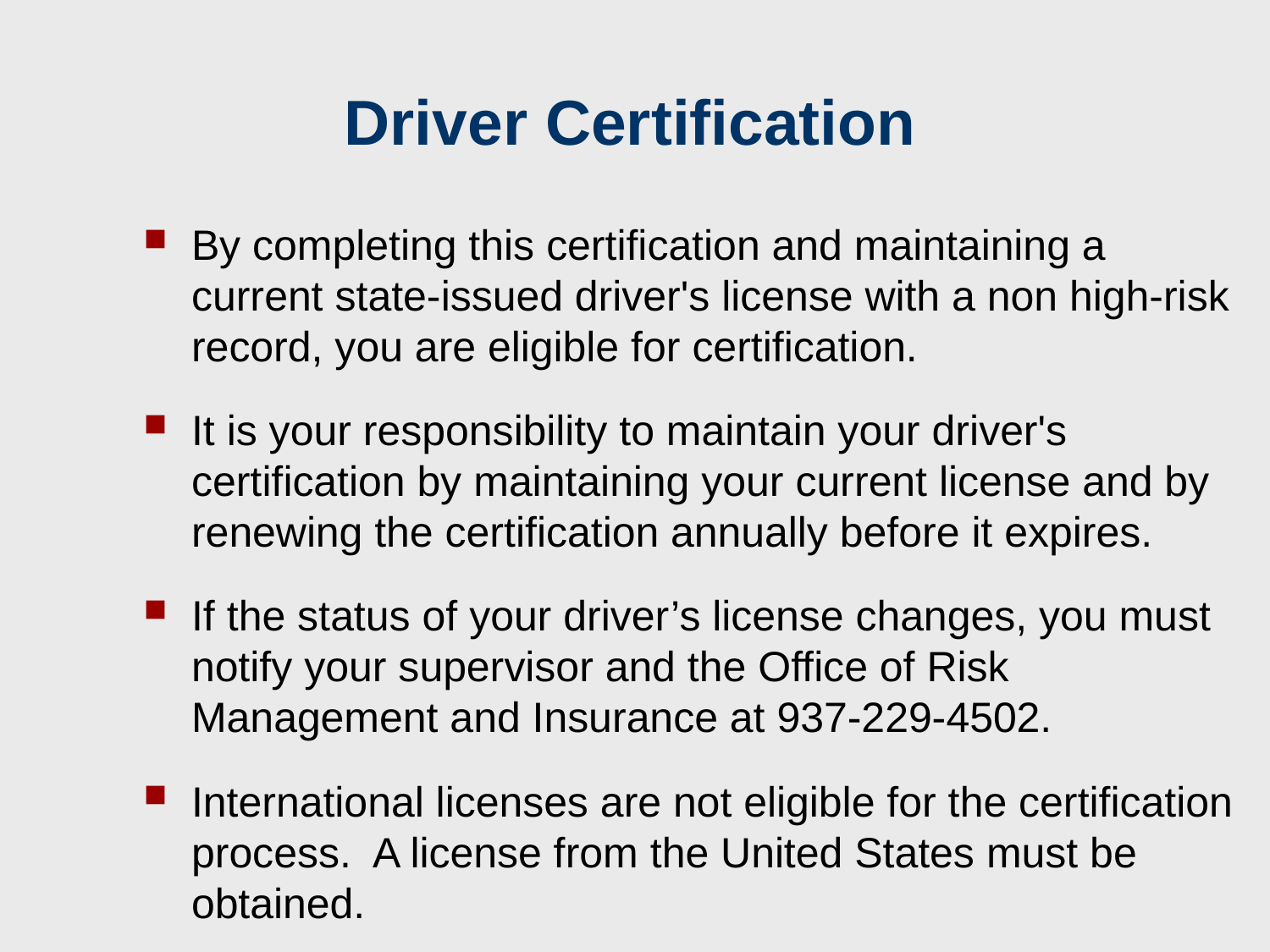

# Driver Certification
By completing this certification and maintaining a current state-issued driver's license with a non high-risk record, you are eligible for certification.

It is your responsibility to maintain your driver's certification by maintaining your current license and by renewing the certification annually before it expires.

If the status of your driver’s license changes, you must notify your supervisor and the Office of Risk Management and Insurance at 937-229-4502.

International licenses are not eligible for the certification process.  A license from the United States must be obtained.